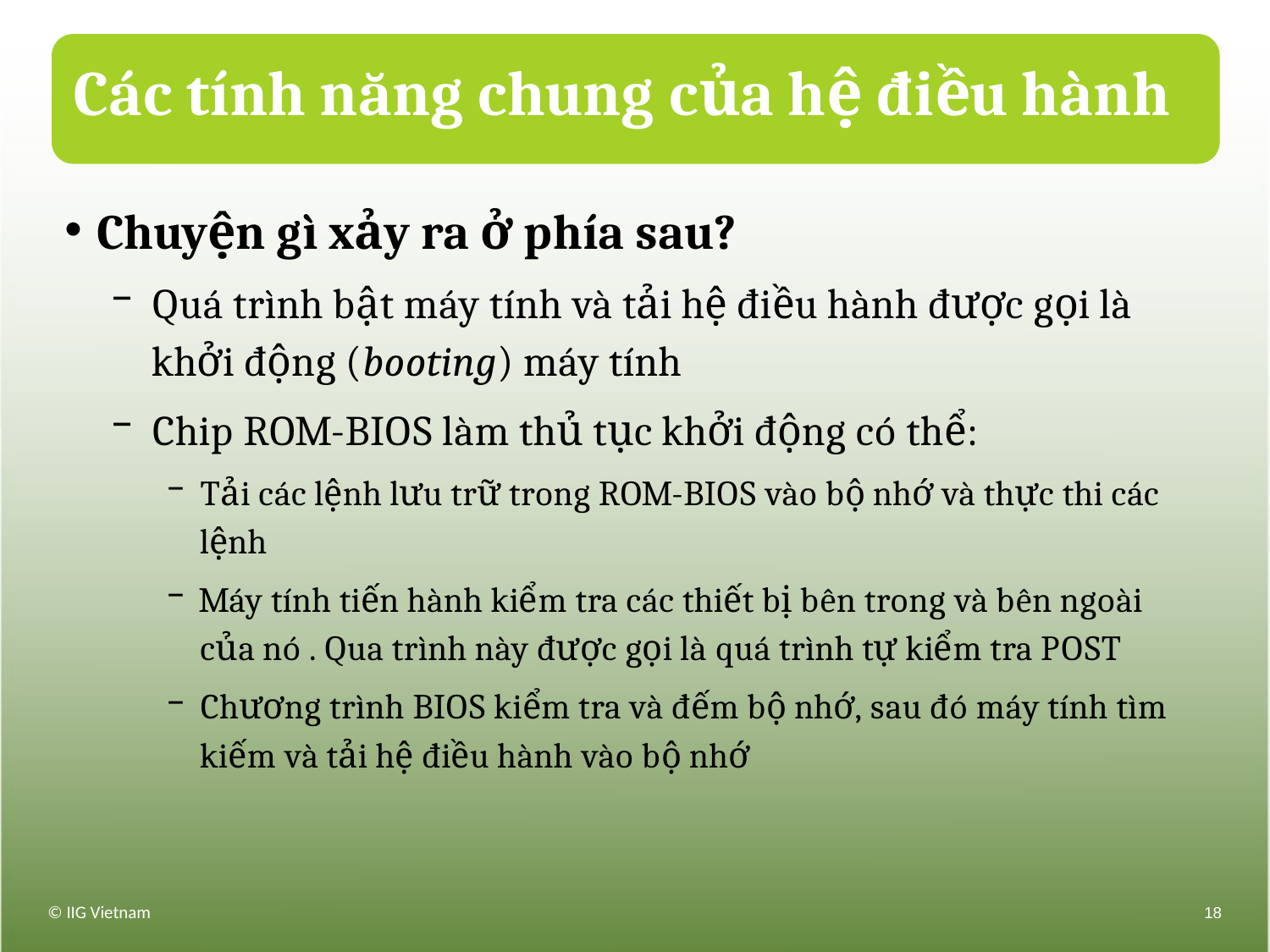

# Các tính năng chung của hệ điều hành
Chuyện gì xảy ra ở phía sau?
Quá trình bật máy tính và tải hệ điều hành được gọi là khởi động (booting) máy tính
Chip ROM-BIOS làm thủ tục khởi động có thể:
Tải các lệnh lưu trữ trong ROM-BIOS vào bộ nhớ và thực thi các lệnh
Máy tính tiến hành kiểm tra các thiết bị bên trong và bên ngoài của nó . Qua trình này được gọi là quá trình tự kiểm tra POST
Chương trình BIOS kiểm tra và đếm bộ nhớ, sau đó máy tính tìm kiếm và tải hệ điều hành vào bộ nhớ
© IIG Vietnam
18